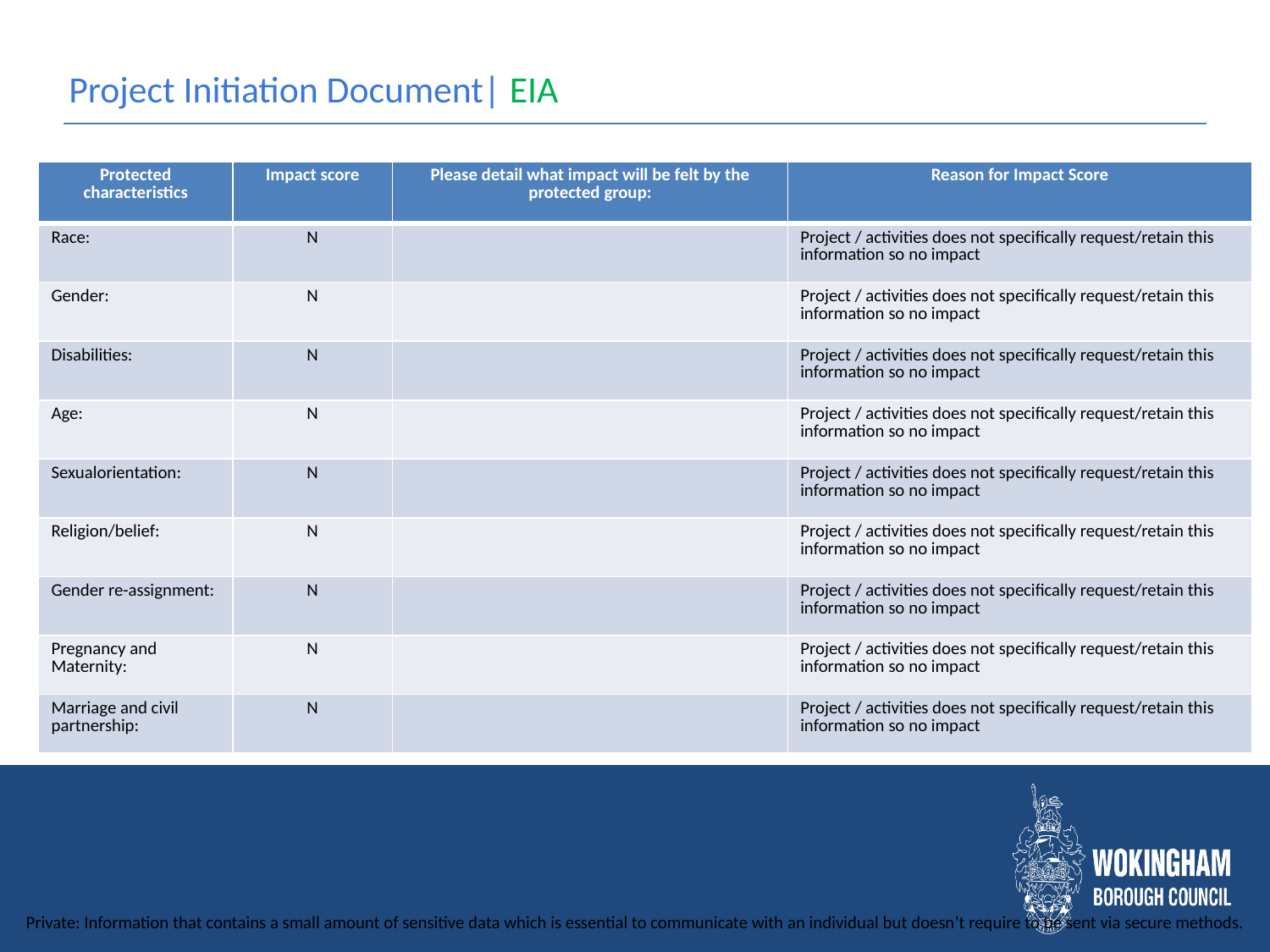

Project Initiation Document| EIA
| Protected characteristics​​ | Impact score​​ | Please detail what impact will be felt by the protected group:​​ | Reason for Impact Score​​ |
| --- | --- | --- | --- |
| Race:​​ | N |  | ​Project / activities does not specifically request/retain this information so no impact​ |
| Gender:​​ | N |  | Project / activities does not specifically request/retain this information so no impact​ |
| Disabilities:​​ | N |  | Project / activities does not specifically request/retain this information so no impact​ |
| Age:​​ | N |  | Project / activities does not specifically request/retain this information so no impact​ |
| Sexualorientation:​​ | N |  | Project / activities does not specifically request/retain this information so no impact​ |
| Religion/belief:​​ | N |  | Project / activities does not specifically request/retain this information so no impact​ |
| Gender re-assignment:​​ | N |  | Project / activities does not specifically request/retain this information so no impact​ |
| Pregnancy and Maternity:​​ | N |  | Project / activities does not specifically request/retain this information so no impact​ |
| Marriage and civil partnership:​ | N |  | Project / activities does not specifically request/retain this information so no impact​ |

Apprenticeships